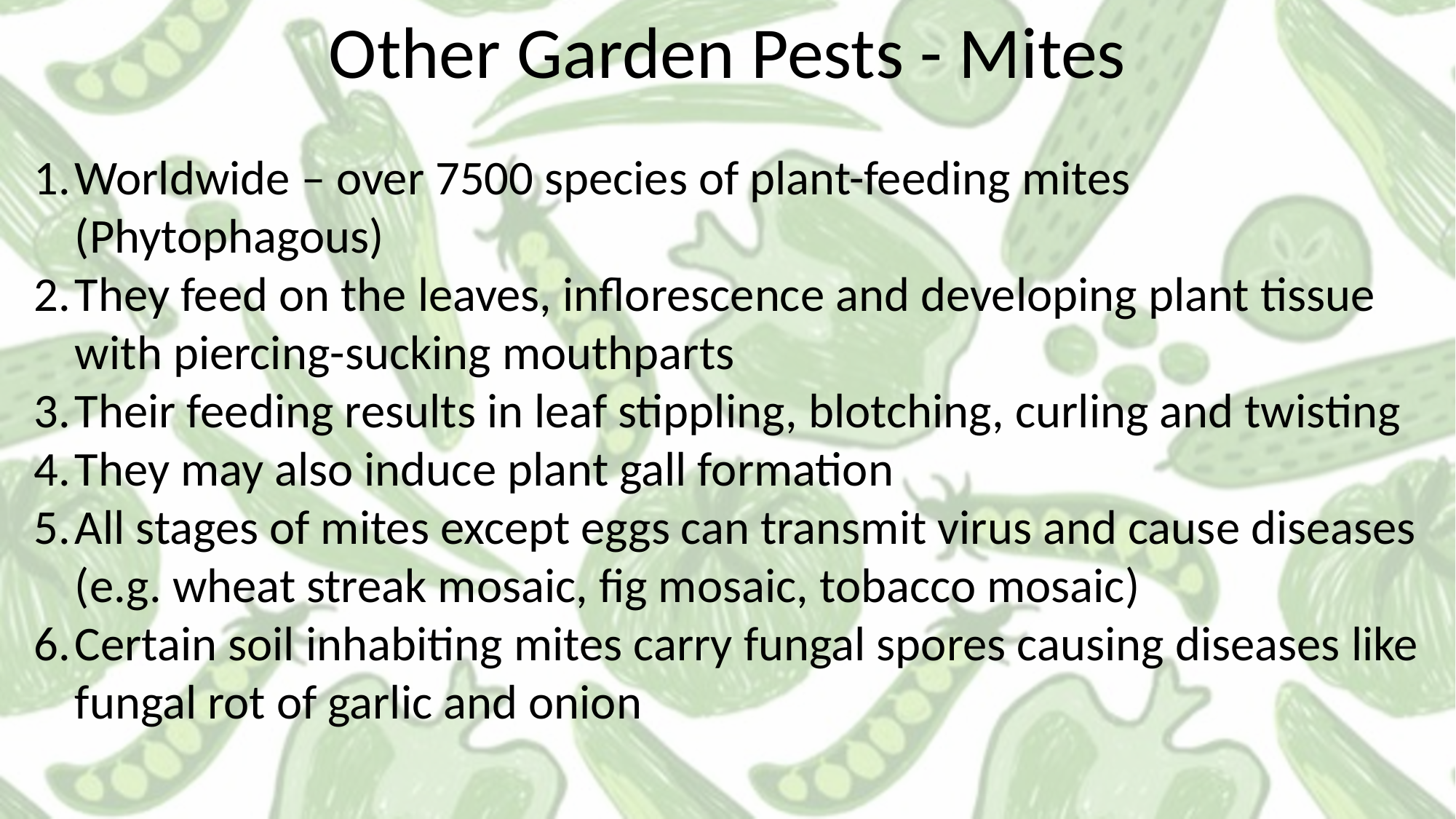

Other Garden Pests - Mites
Worldwide – over 7500 species of plant-feeding mites (Phytophagous)
They feed on the leaves, inflorescence and developing plant tissue with piercing-sucking mouthparts
Their feeding results in leaf stippling, blotching, curling and twisting
They may also induce plant gall formation
All stages of mites except eggs can transmit virus and cause diseases (e.g. wheat streak mosaic, fig mosaic, tobacco mosaic)
Certain soil inhabiting mites carry fungal spores causing diseases like fungal rot of garlic and onion